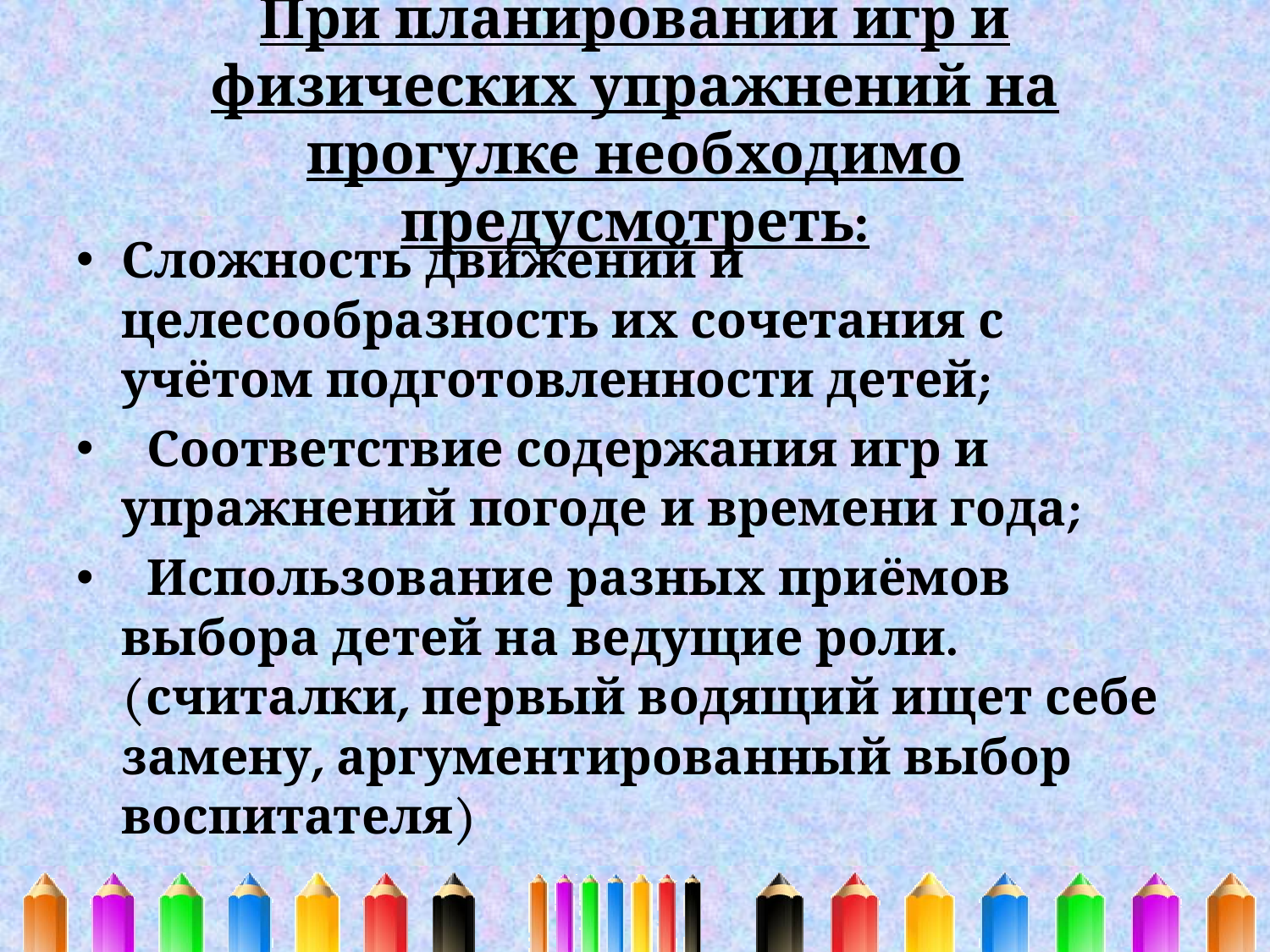

# При планировании игр и физических упражнений на прогулке необходимо предусмотреть:
Сложность движений и целесообразность их сочетания с учётом подготовленности детей;
  Соответствие содержания игр и упражнений погоде и времени года;
  Использование разных приёмов выбора детей на ведущие роли. (считалки, первый водящий ищет себе замену, аргументированный выбор воспитателя)